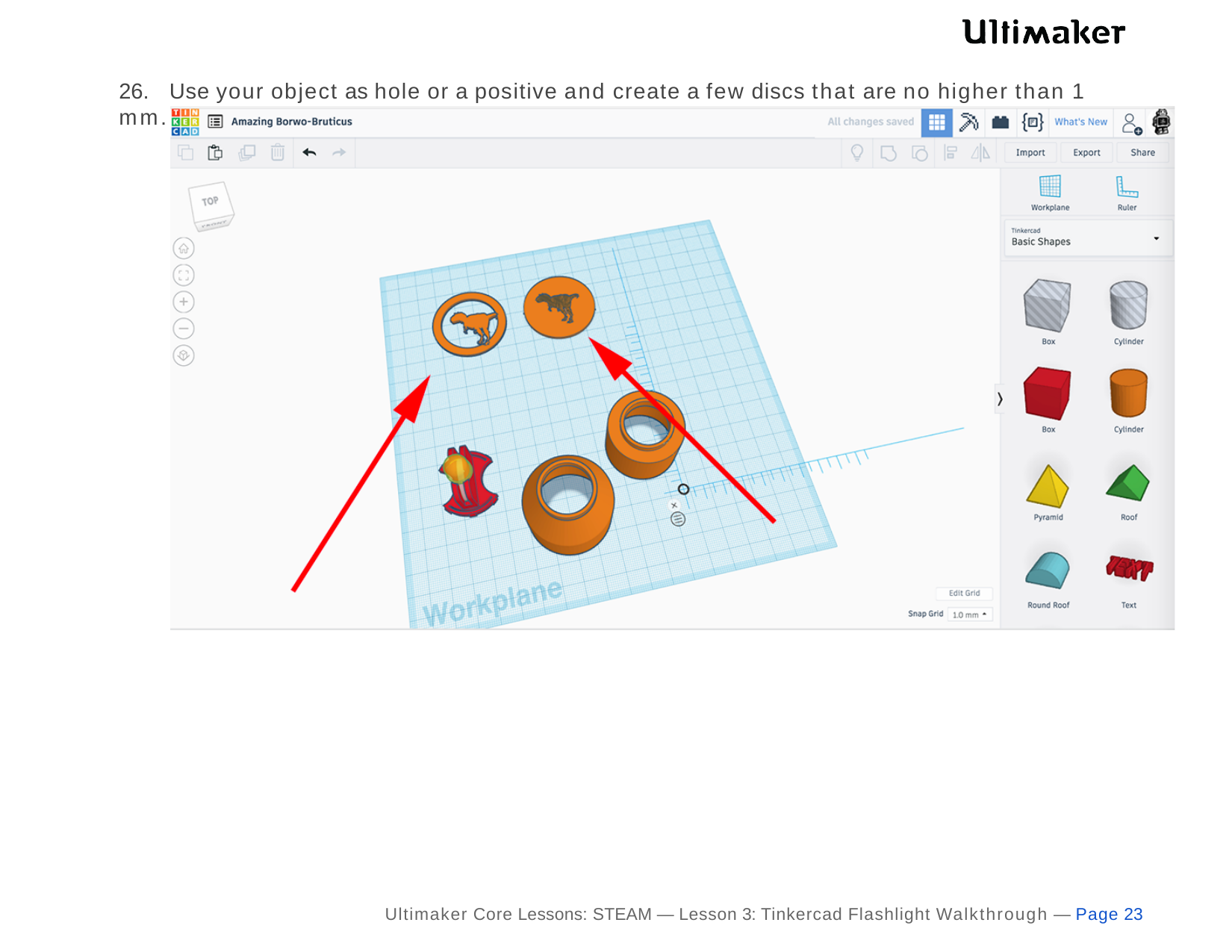

26.	Use your object as hole or a positive and create a few discs that are no higher than 1 mm.

Ultimaker Core Lessons: STEAM — Lesson 3: Tinkercad Flashlight Walkthrough — Page 23